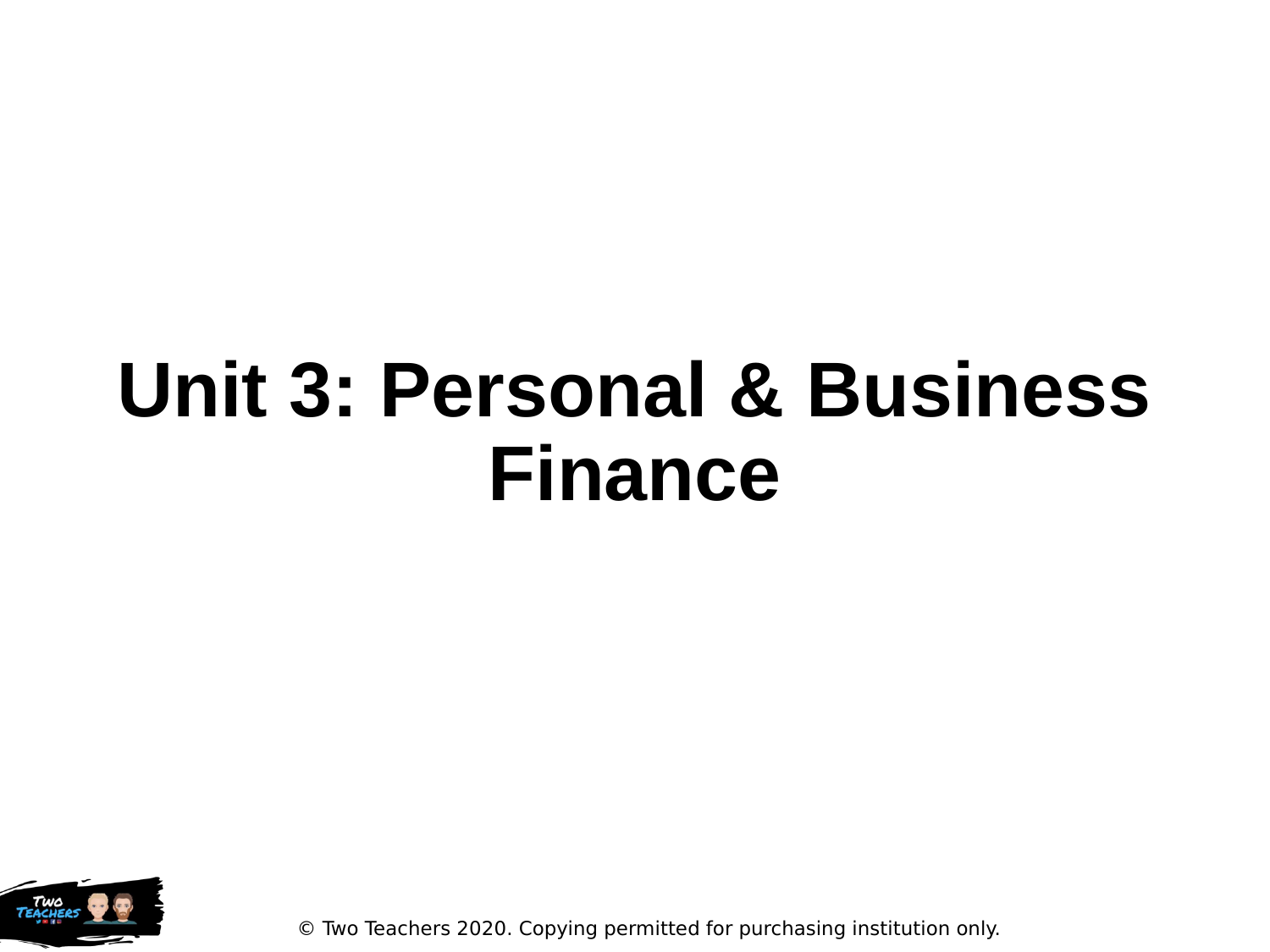

# Unit 3: Personal & Business Finance